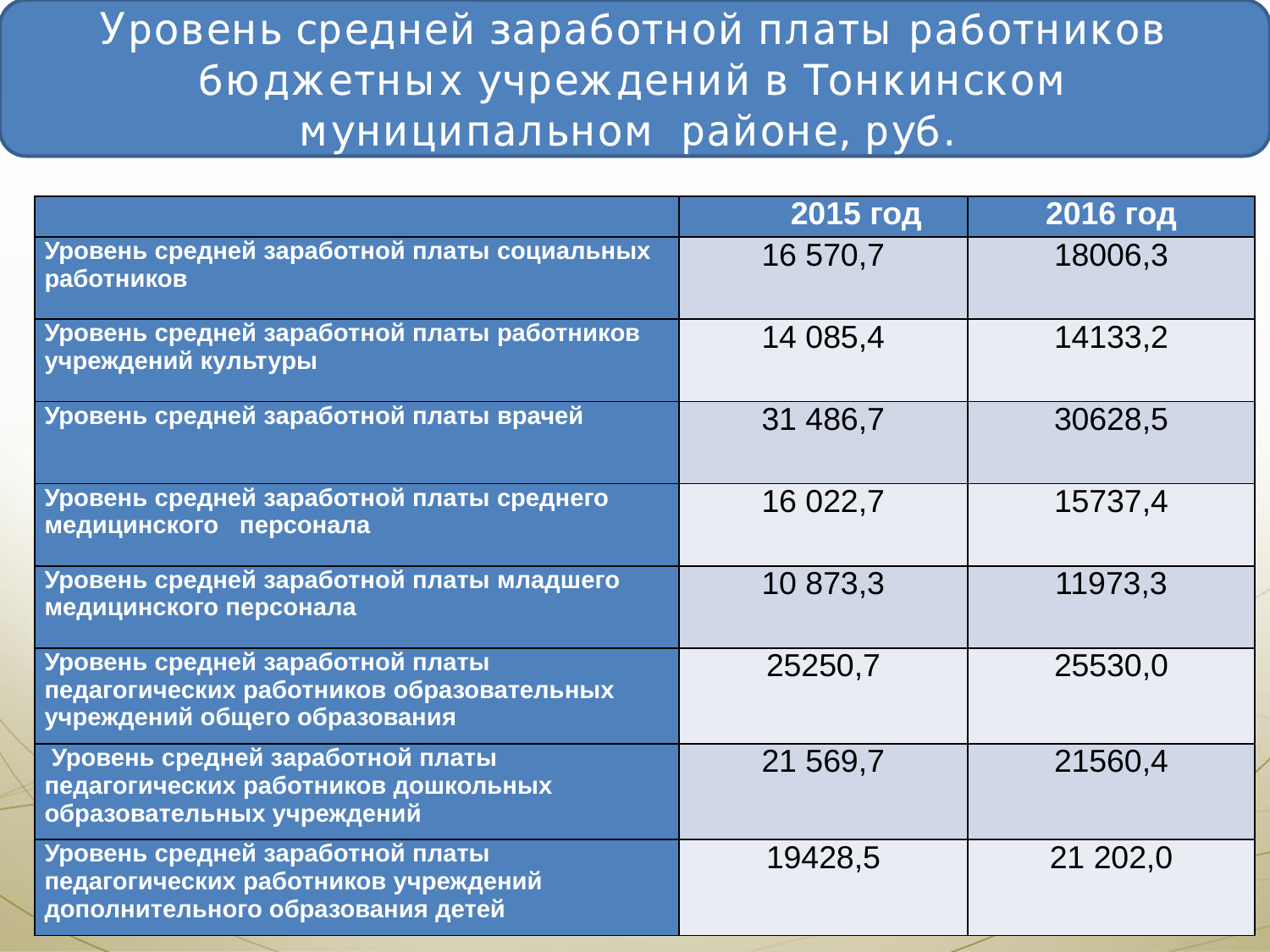

Уровень средней заработной платы работников бюджетных учреждений в Тонкинском муниципальном  районе, руб.
|  | 2015 год | 2016 год |
| --- | --- | --- |
| Уровень средней заработной платы социальных работников | 16 570,7 | 18006,3 |
| Уровень средней заработной платы работников учреждений культуры | 14 085,4 | 14133,2 |
| Уровень средней заработной платы врачей | 31 486,7 | 30628,5 |
| Уровень средней заработной платы среднего медицинского персонала | 16 022,7 | 15737,4 |
| Уровень средней заработной платы младшего медицинского персонала | 10 873,3 | 11973,3 |
| Уровень средней заработной платы педагогических работников образовательных учреждений общего образования | 25250,7 | 25530,0 |
| Уровень средней заработной платы педагогических работников дошкольных образовательных учреждений | 21 569,7 | 21560,4 |
| Уровень средней заработной платы педагогических работников учреждений дополнительного образования детей | 19428,5 | 21 202,0 |
12